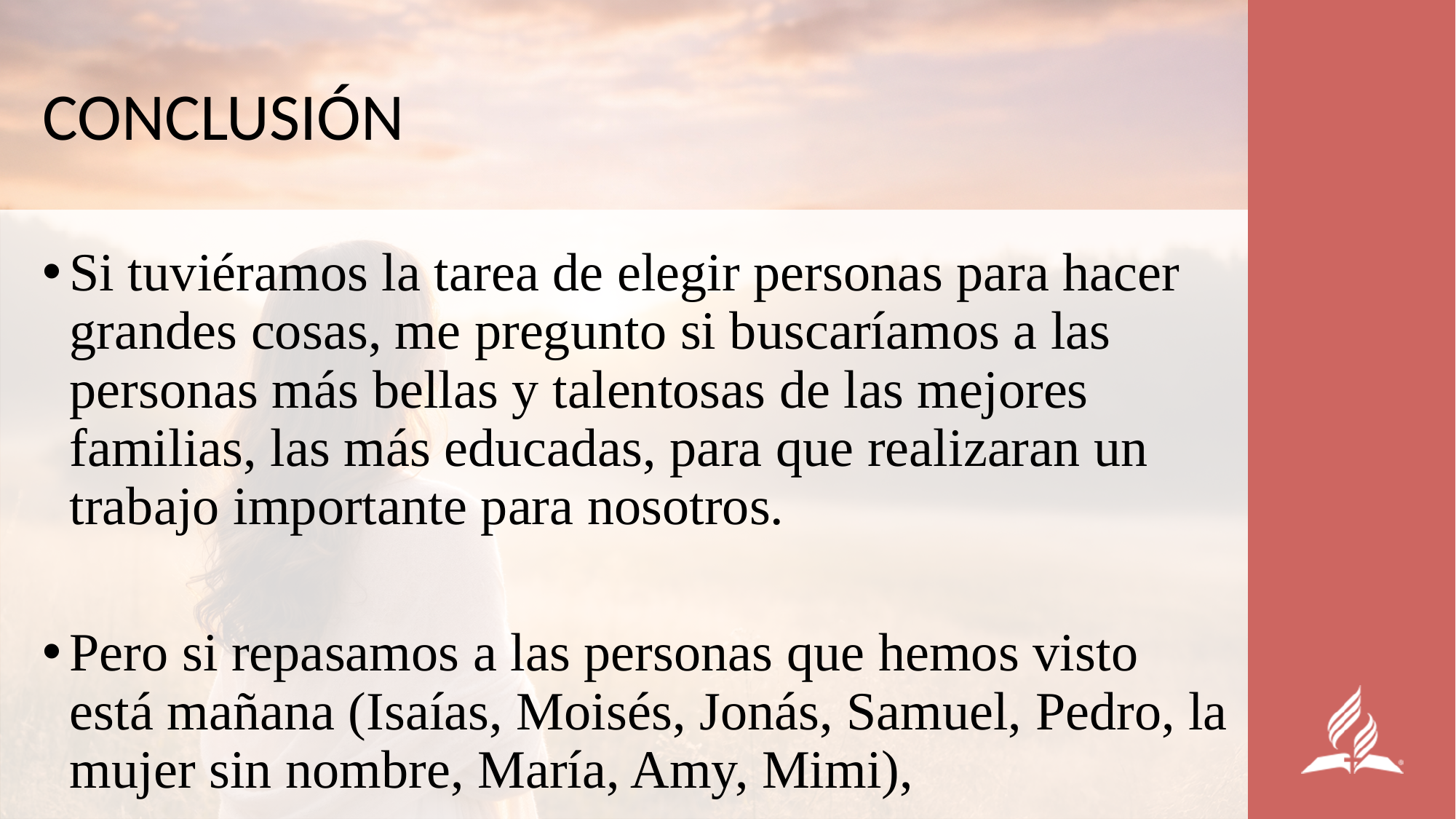

# CONCLUSIÓN
Si tuviéramos la tarea de elegir personas para hacer grandes cosas, me pregunto si buscaríamos a las personas más bellas y talentosas de las mejores familias, las más educadas, para que realizaran un trabajo importante para nosotros.

Pero si repasamos a las personas que hemos visto está mañana (Isaías, Moisés, Jonás, Samuel, Pedro, la mujer sin nombre, María, Amy, Mimi),